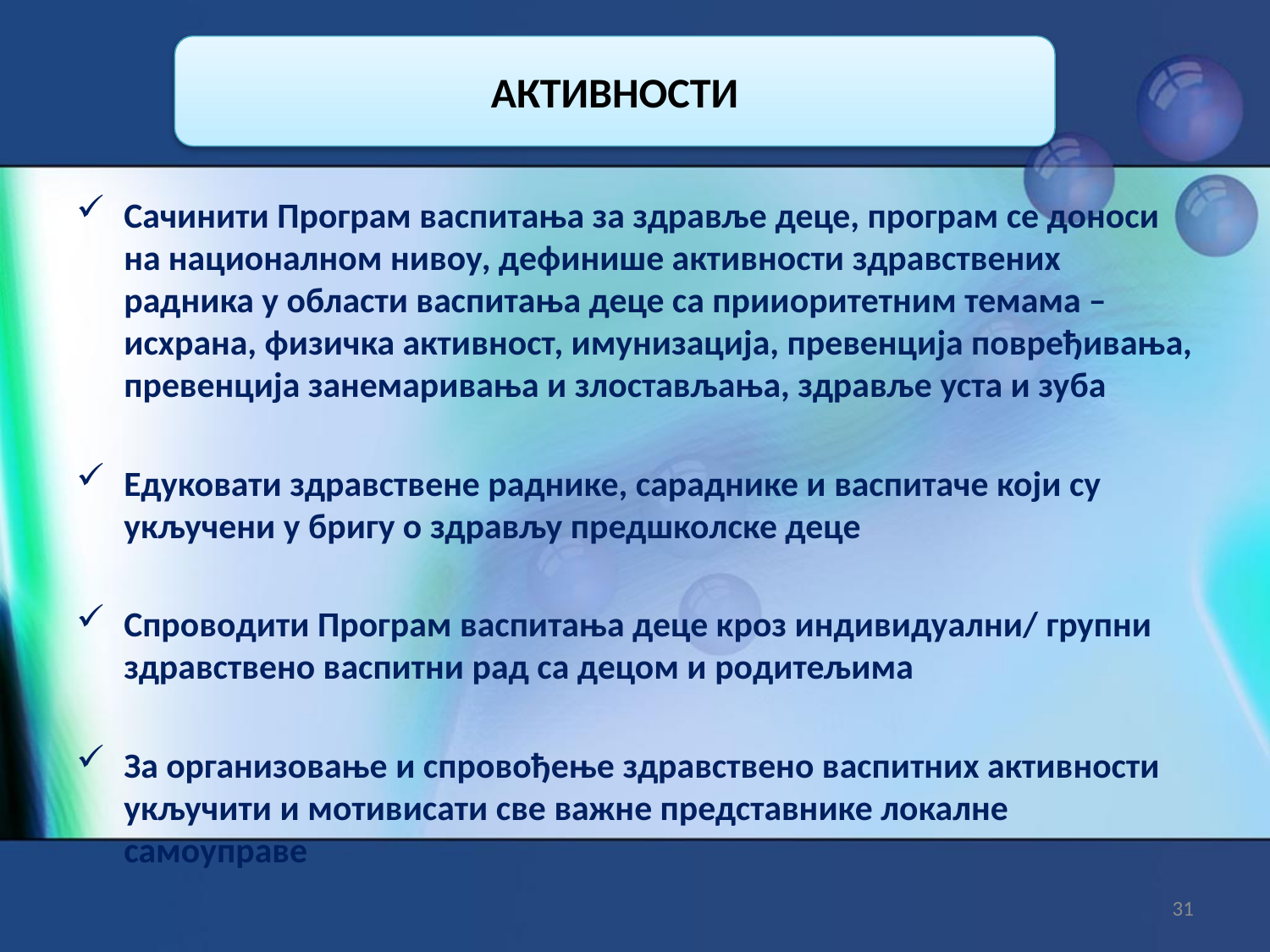

АКТИВНОСТИ
Сачинити Програм васпитања за здравље деце, програм се доноси на националном нивоу, дефинише активности здравствених радника у области васпитања деце са прииоритетним темама – исхрана, физичка активност, имунизација, превенција повређивања, превенција занемаривања и злостављања, здравље уста и зуба

Едуковати здравствене раднике, сараднике и васпитаче који су укључени у бригу о здрављу предшколске деце

Спроводити Програм васпитања деце кроз индивидуални/ групни здравствено васпитни рад са децом и родитељима

За организовање и спровођење здравствено васпитних активности укључити и мотивисати све важне представнике локалне самоуправе
31